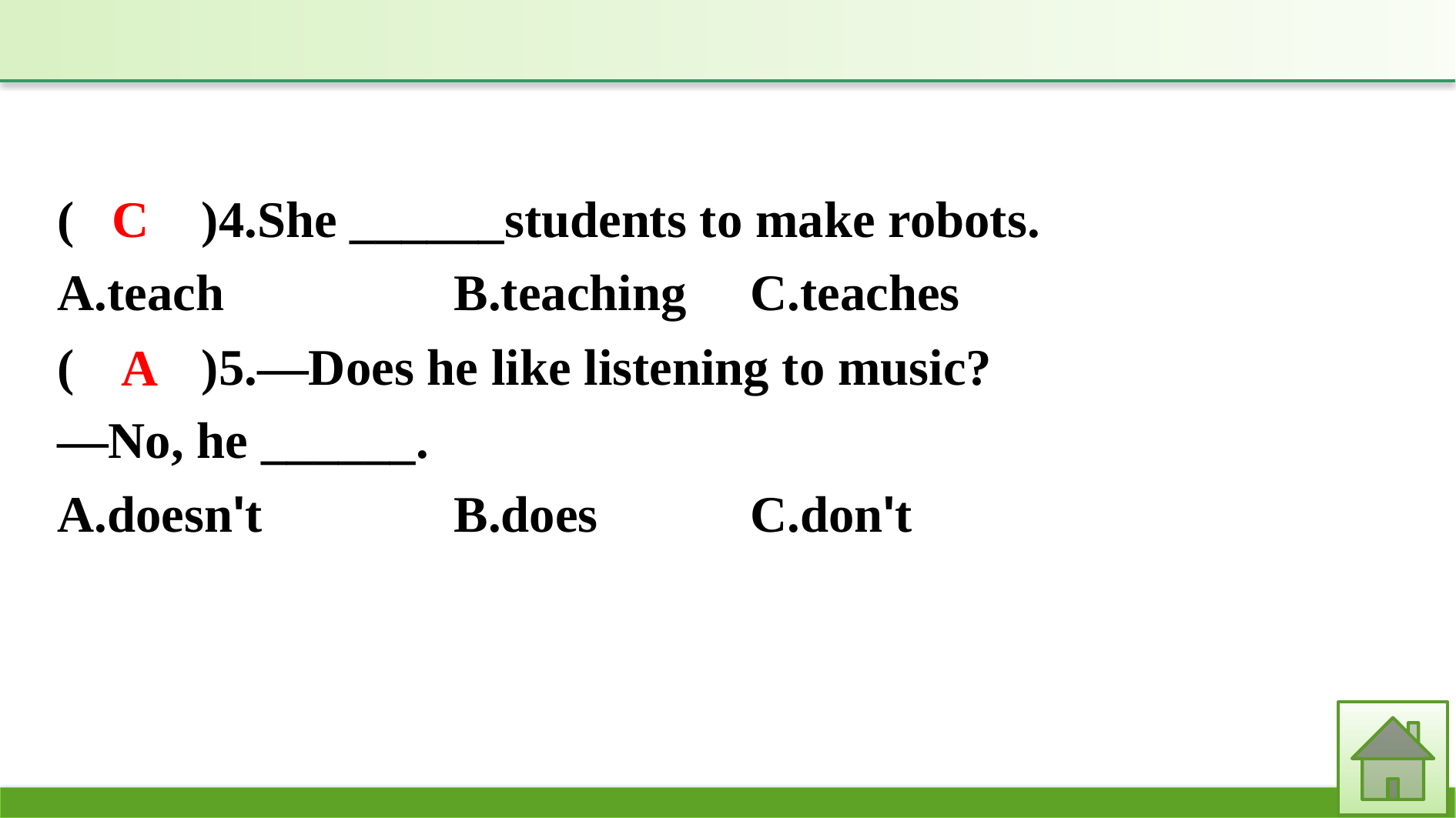

(　　)4.She ______students to make robots.
A.teach		B.teaching	C.teaches
(　　)5.—Does he like listening to music?
—No, he ______.
A.doesn't		B.does		C.don't
C
A